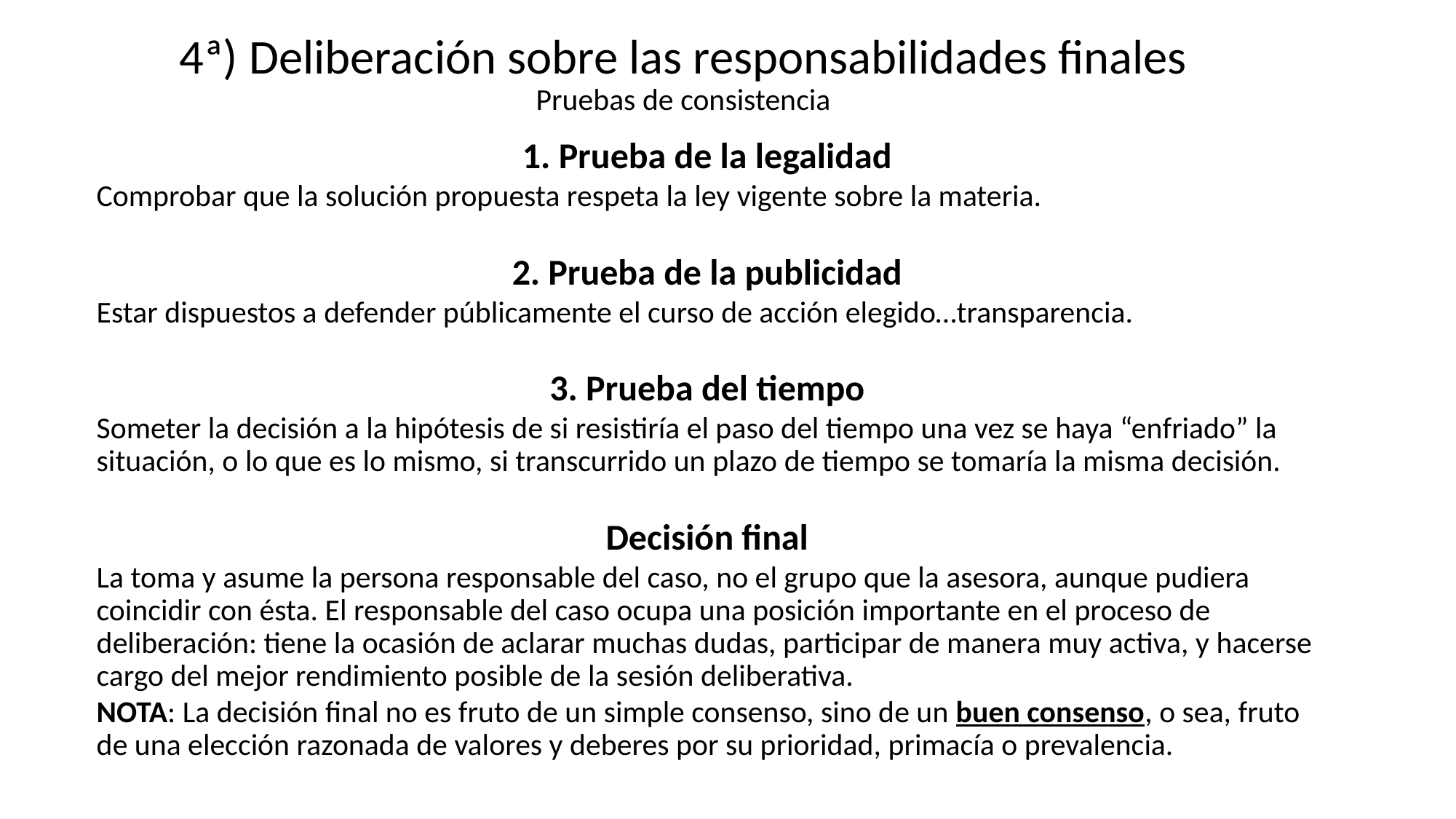

# 4ª) Deliberación sobre las responsabilidades finales Pruebas de consistencia

1. Prueba de la legalidad
Comprobar que la solución propuesta respeta la ley vigente sobre la materia.

2. Prueba de la publicidad
Estar dispuestos a defender públicamente el curso de acción elegido…transparencia.

3. Prueba del tiempo
Someter la decisión a la hipótesis de si resistiría el paso del tiempo una vez se haya “enfriado” la situación, o lo que es lo mismo, si transcurrido un plazo de tiempo se tomaría la misma decisión.

Decisión final
La toma y asume la persona responsable del caso, no el grupo que la asesora, aunque pudiera coincidir con ésta. El responsable del caso ocupa una posición importante en el proceso de deliberación: tiene la ocasión de aclarar muchas dudas, participar de manera muy activa, y hacerse cargo del mejor rendimiento posible de la sesión deliberativa.
NOTA: La decisión final no es fruto de un simple consenso, sino de un buen consenso, o sea, fruto de una elección razonada de valores y deberes por su prioridad, primacía o prevalencia.